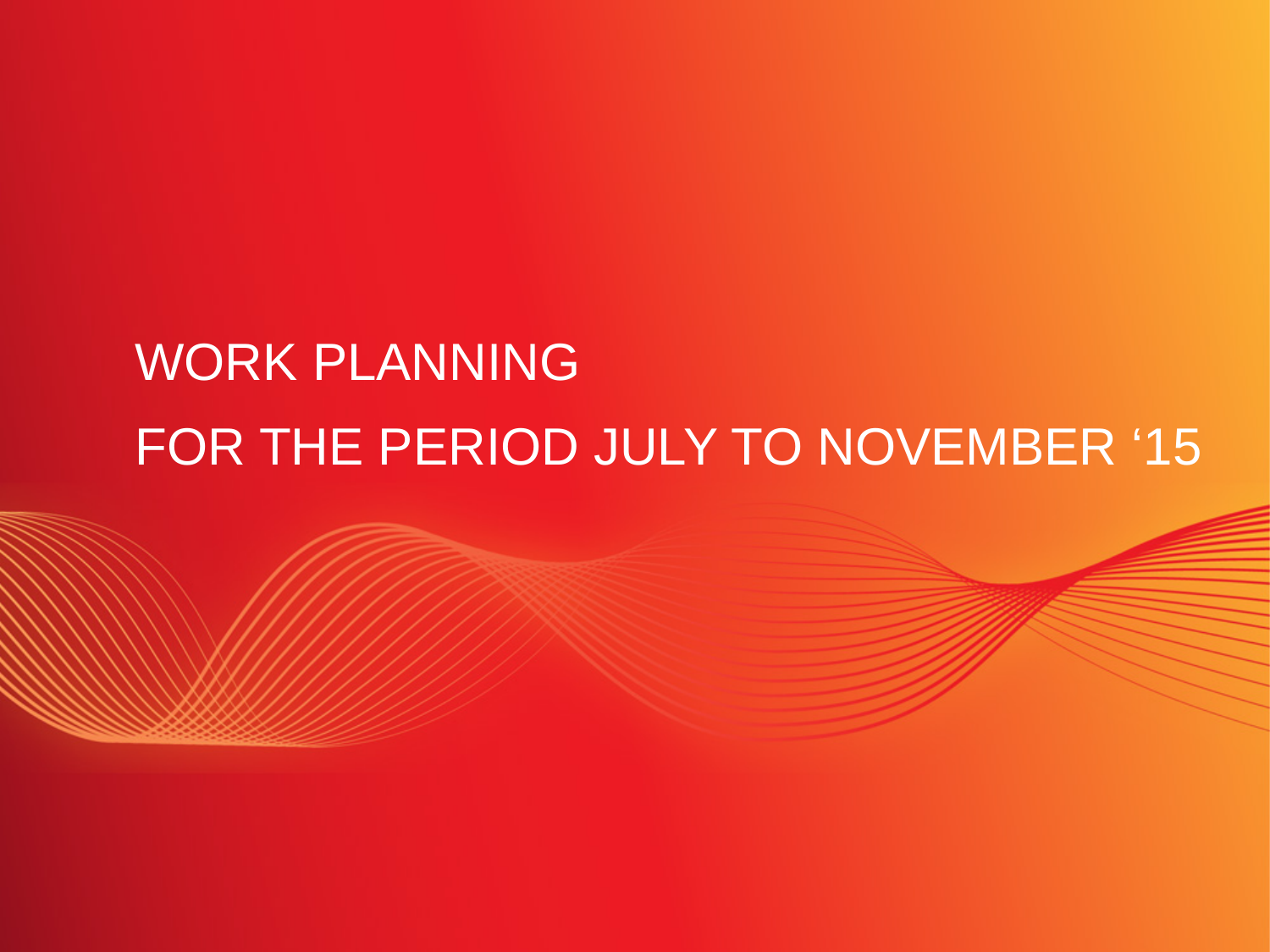

# Work planning For the period July to November ‘15